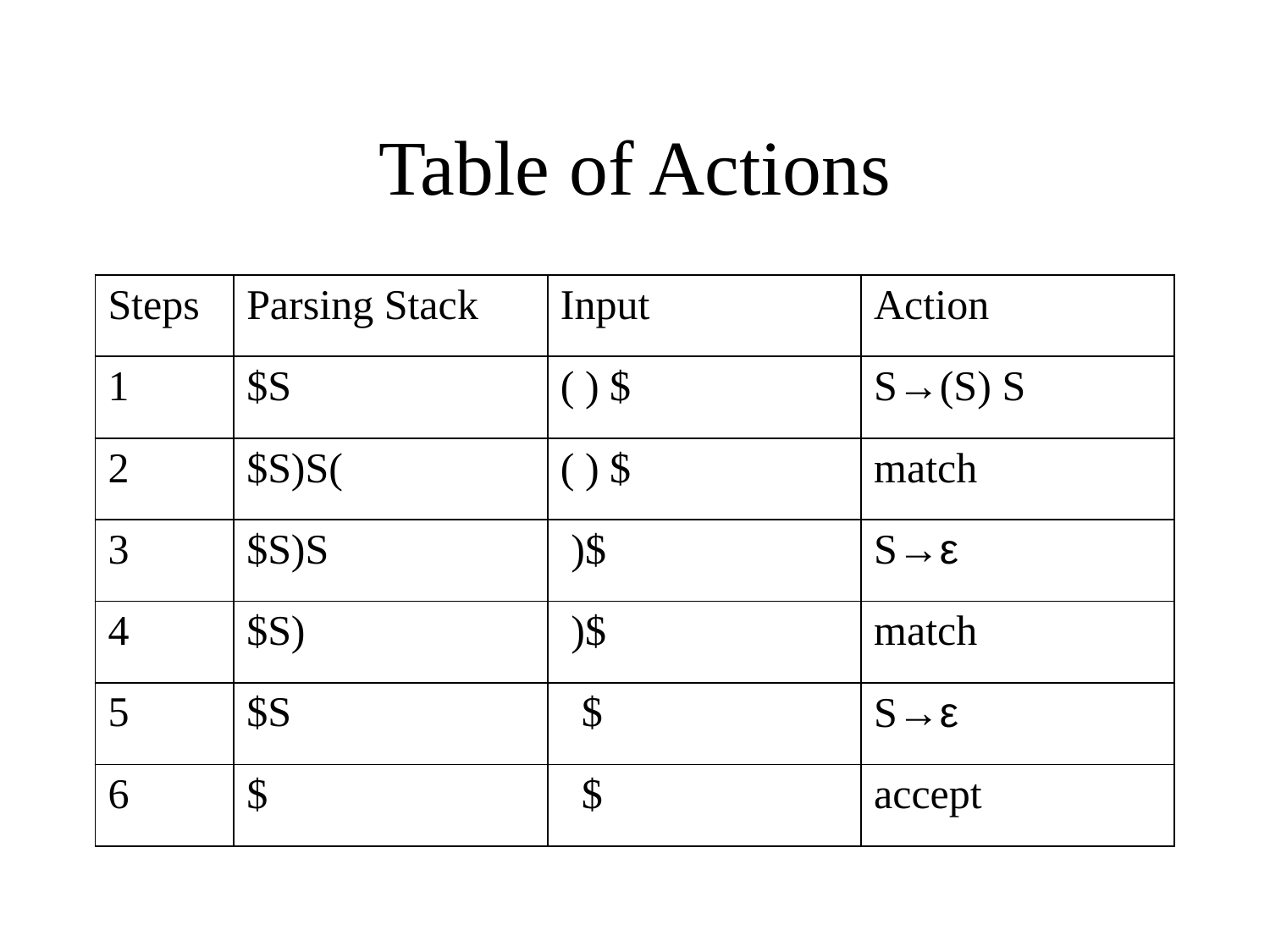

# Table of Actions
| Steps | Parsing Stack | Input | Action |
| --- | --- | --- | --- |
| 1 | $S | ( ) $ | S→(S) S |
| 2 | $S)S( | ( ) $ | match |
| 3 | $S)S | )$ | S→ε |
| 4 | $S) | )$ | match |
| 5 | $S | $ | S→ε |
| 6 | $ | $ | accept |